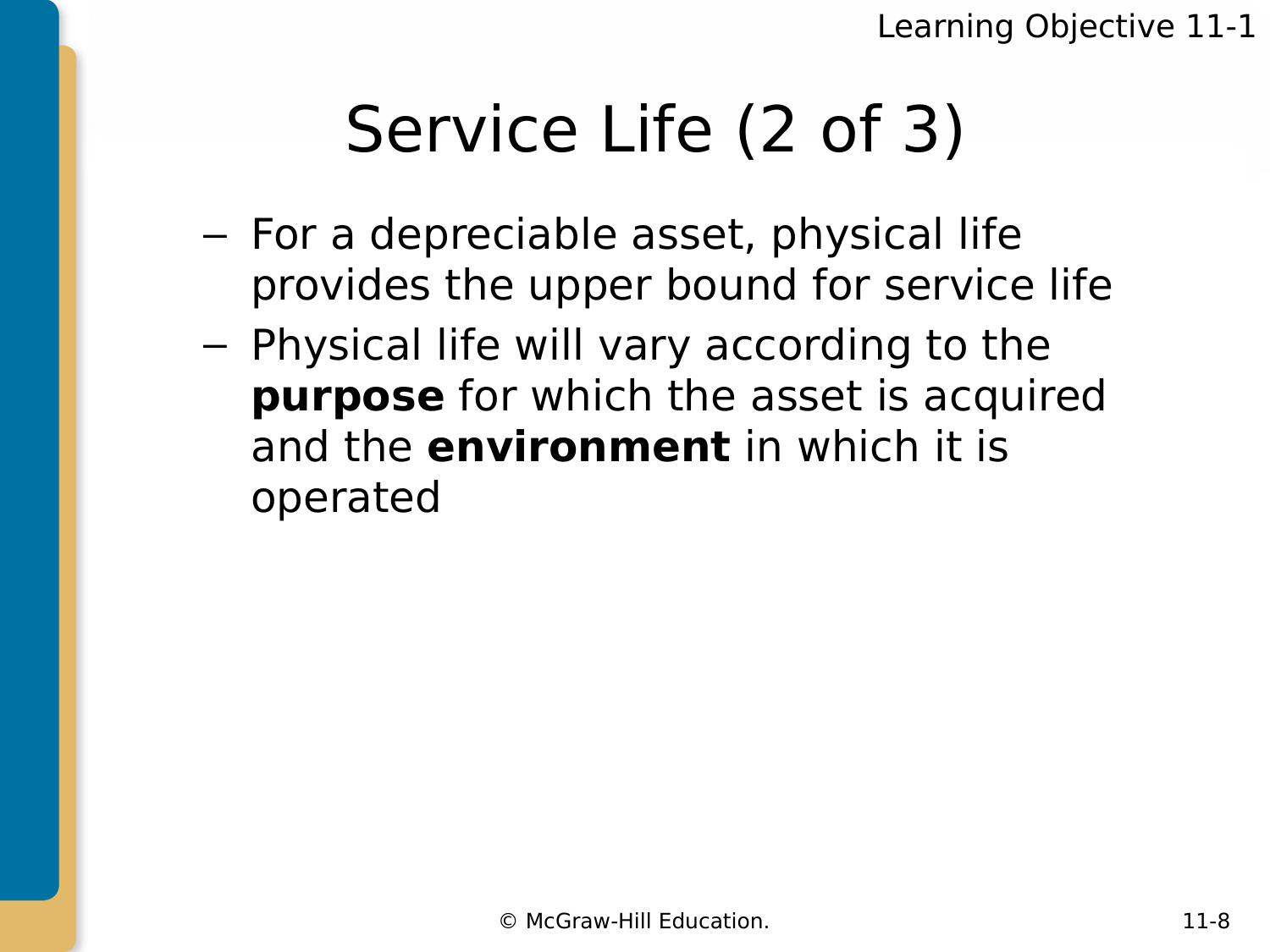

Learning Objective 11-1
# Service Life (2 of 3)
For a depreciable asset, physical life provides the upper bound for service life
Physical life will vary according to the purpose for which the asset is acquired and the environment in which it is operated